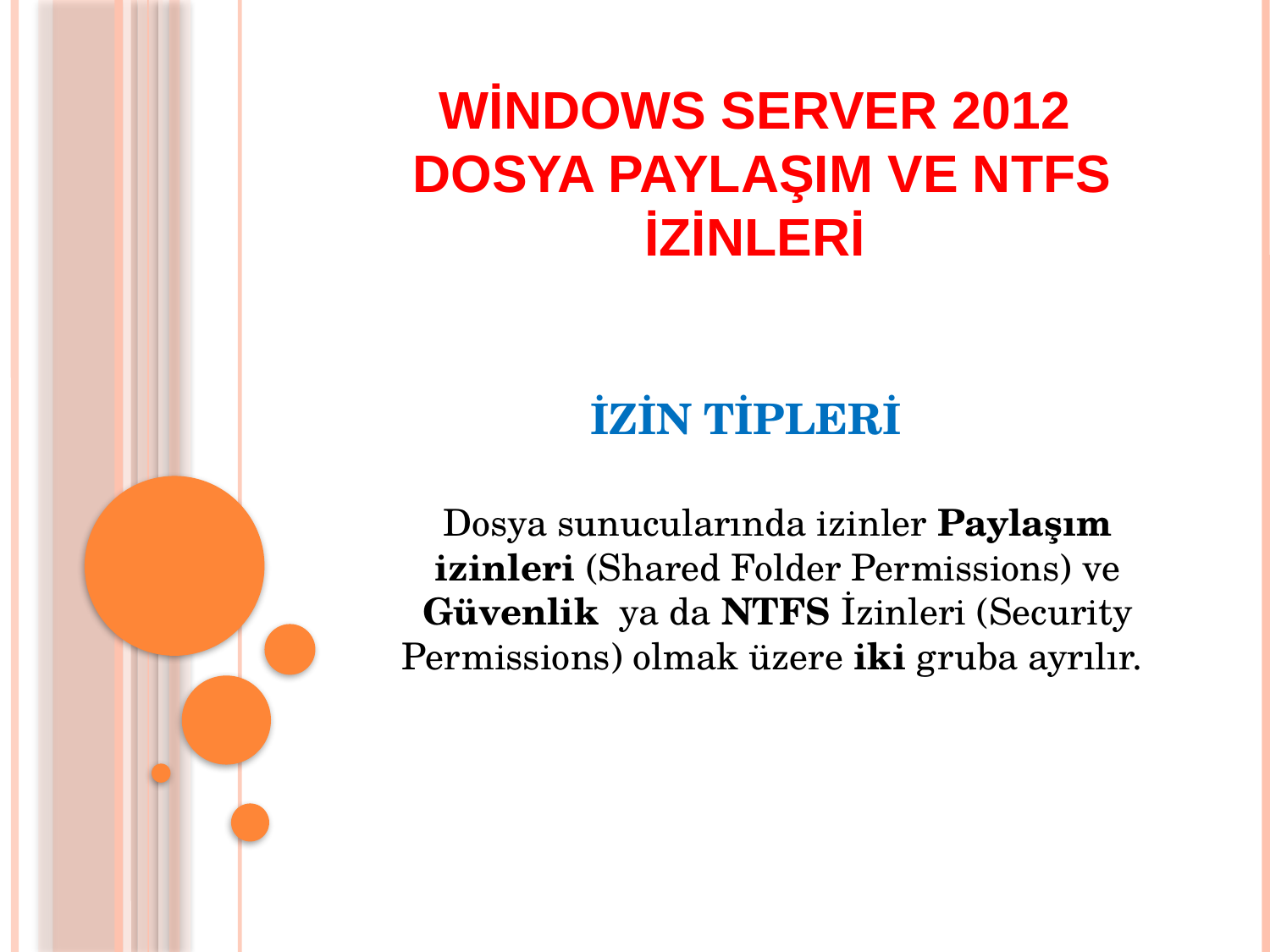

# WİNDOWS SERVER 2012 DOSYA PAYLAŞIM VE NTFS İZİNLERİ
İZİN TİPLERİ

Dosya sunucularında izinler Paylaşım izinleri (Shared Folder Permissions) ve Güvenlik  ya da NTFS İzinleri (Security Permissions) olmak üzere iki gruba ayrılır.